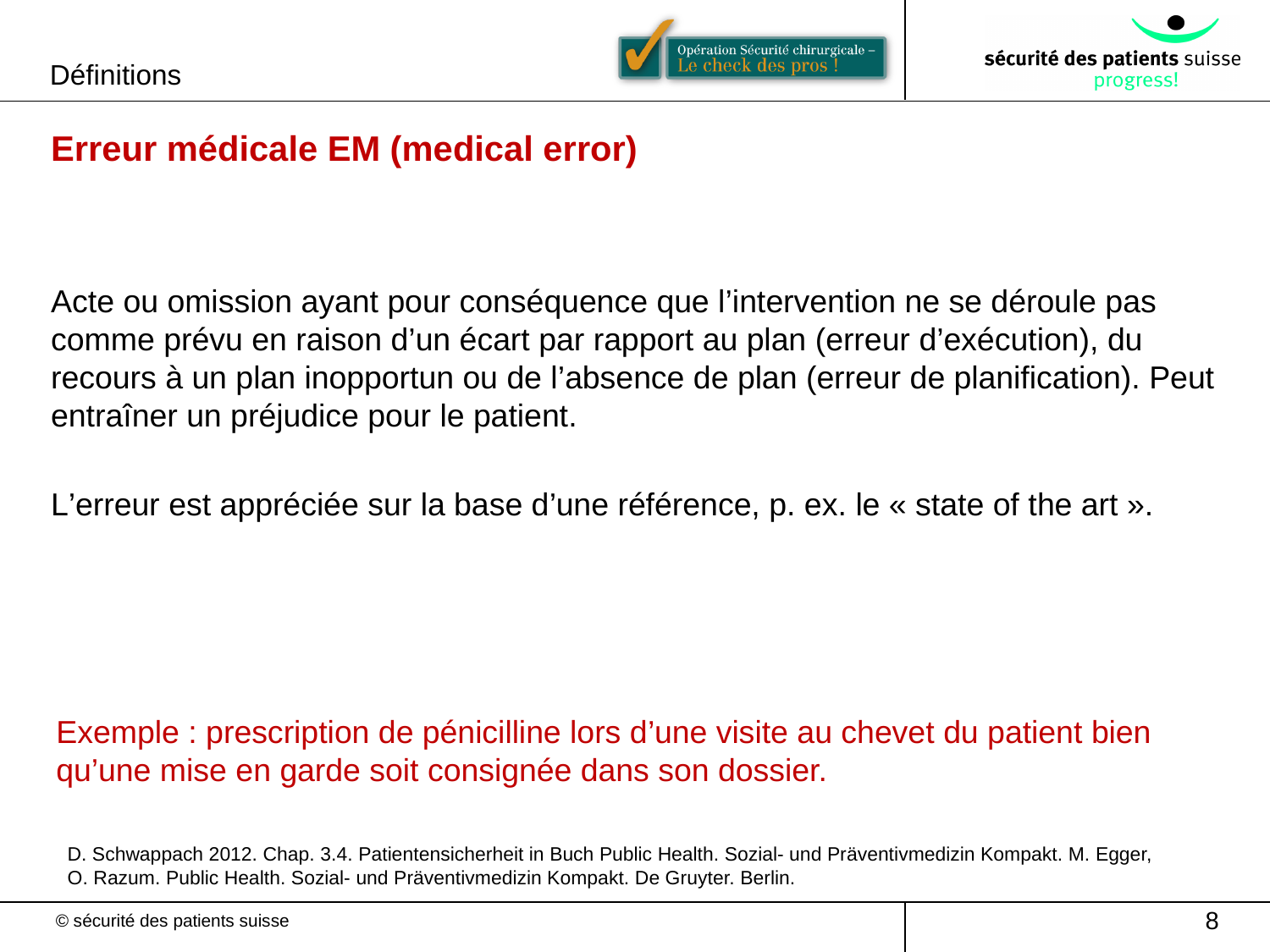

Définitions
Erreur médicale EM (medical error)

Acte ou omission ayant pour conséquence que l’intervention ne se déroule pas comme prévu en raison d’un écart par rapport au plan (erreur d’exécution), du recours à un plan inopportun ou de l’absence de plan (erreur de planification). Peut entraîner un préjudice pour le patient.

L’erreur est appréciée sur la base d’une référence, p. ex. le « state of the art ».

Exemple : prescription de pénicilline lors d’une visite au chevet du patient bien qu’une mise en garde soit consignée dans son dossier.
D. Schwappach 2012. Chap. 3.4. Patientensicherheit in Buch Public Health. Sozial- und Präventivmedizin Kompakt. M. Egger, O. Razum. Public Health. Sozial- und Präventivmedizin Kompakt. De Gruyter. Berlin.

8